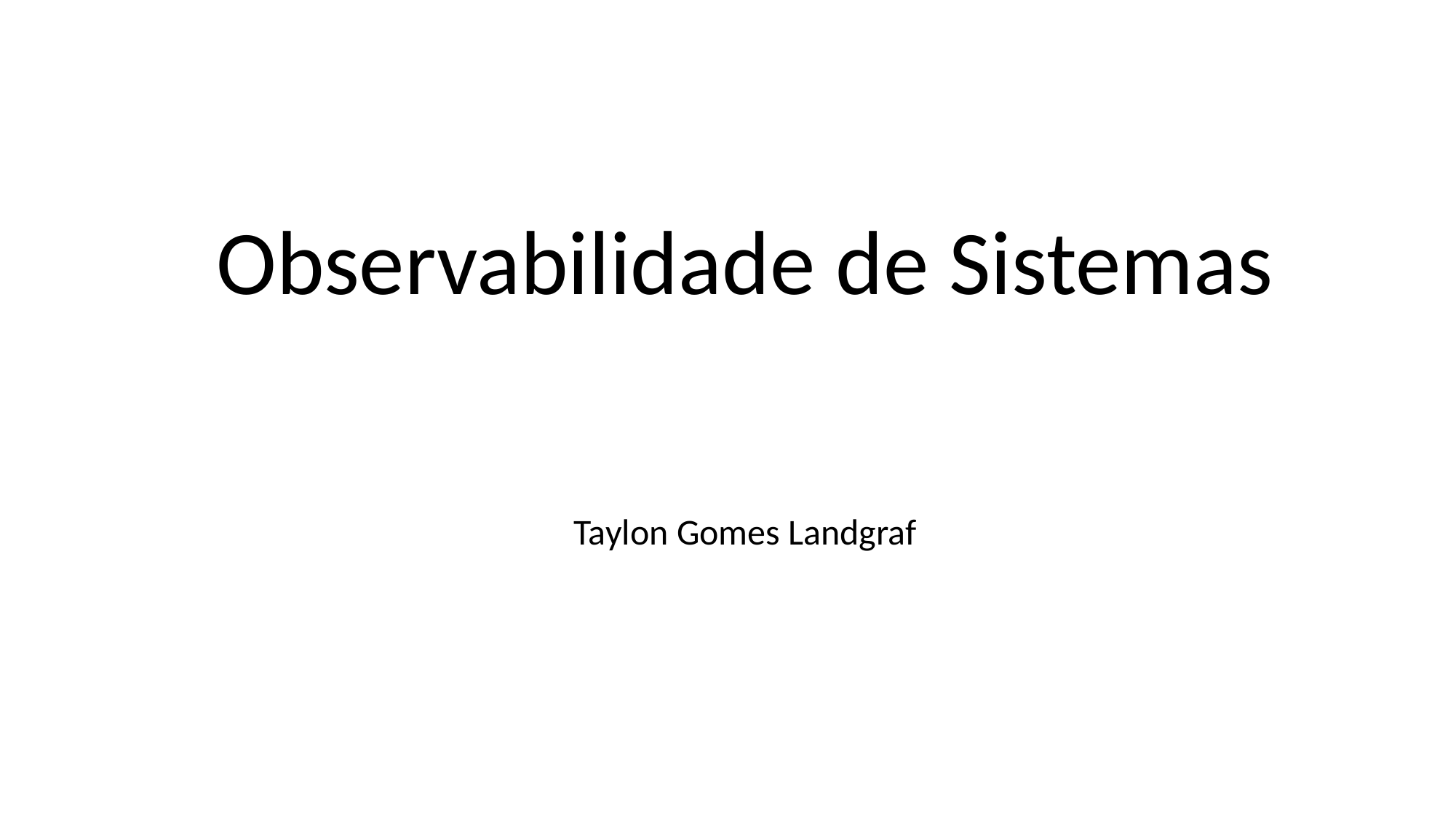

# Observabilidade de Sistemas
Taylon Gomes Landgraf